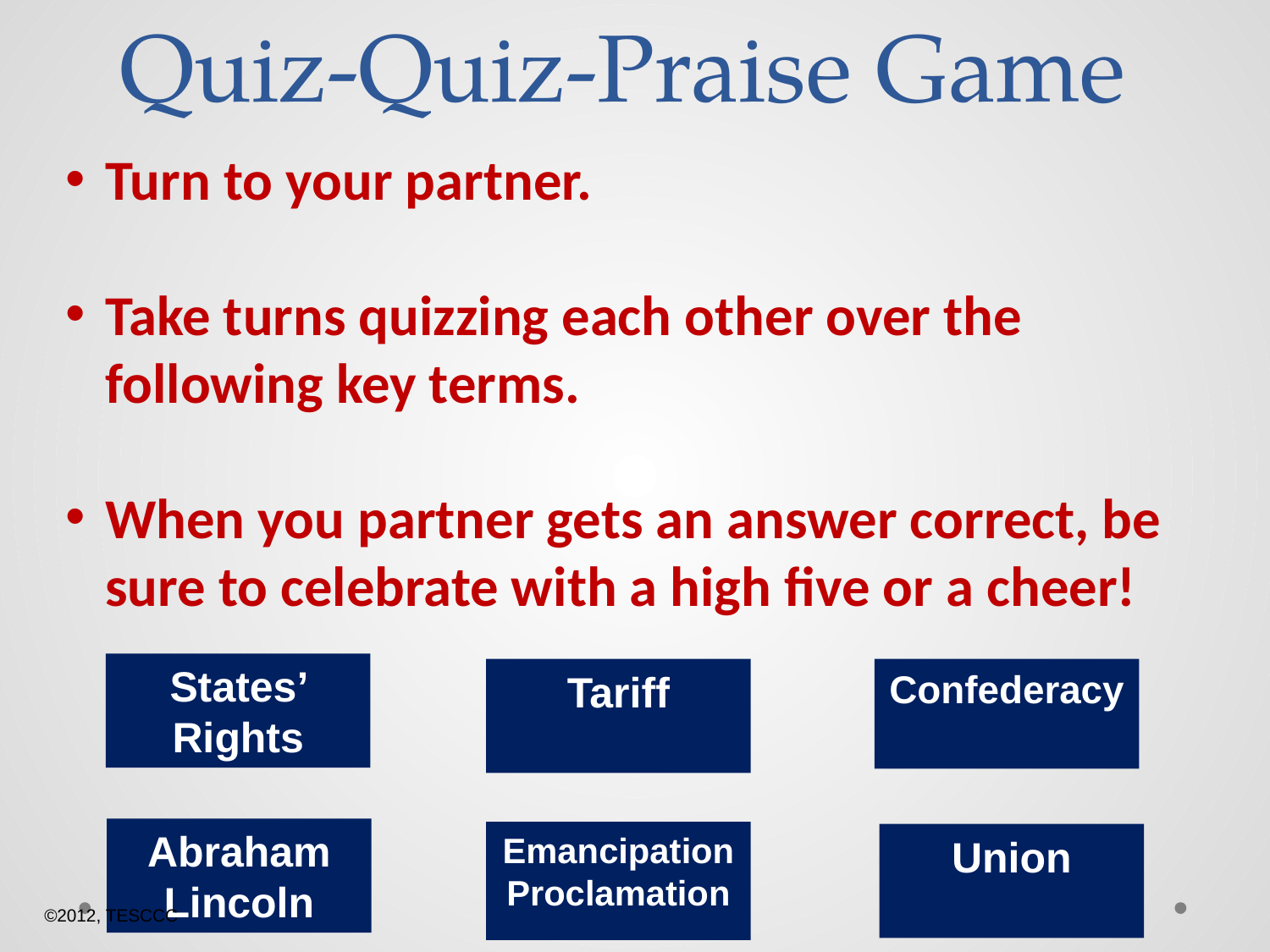

# Quiz-Quiz-Praise Game
Turn to your partner.

Take turns quizzing each other over the following key terms.

When you partner gets an answer correct, be sure to celebrate with a high five or a cheer!

States’ Rights
Tariff

Confederacy

Abraham Lincoln
Emancipation Proclamation

Union

©2012, TESCCC